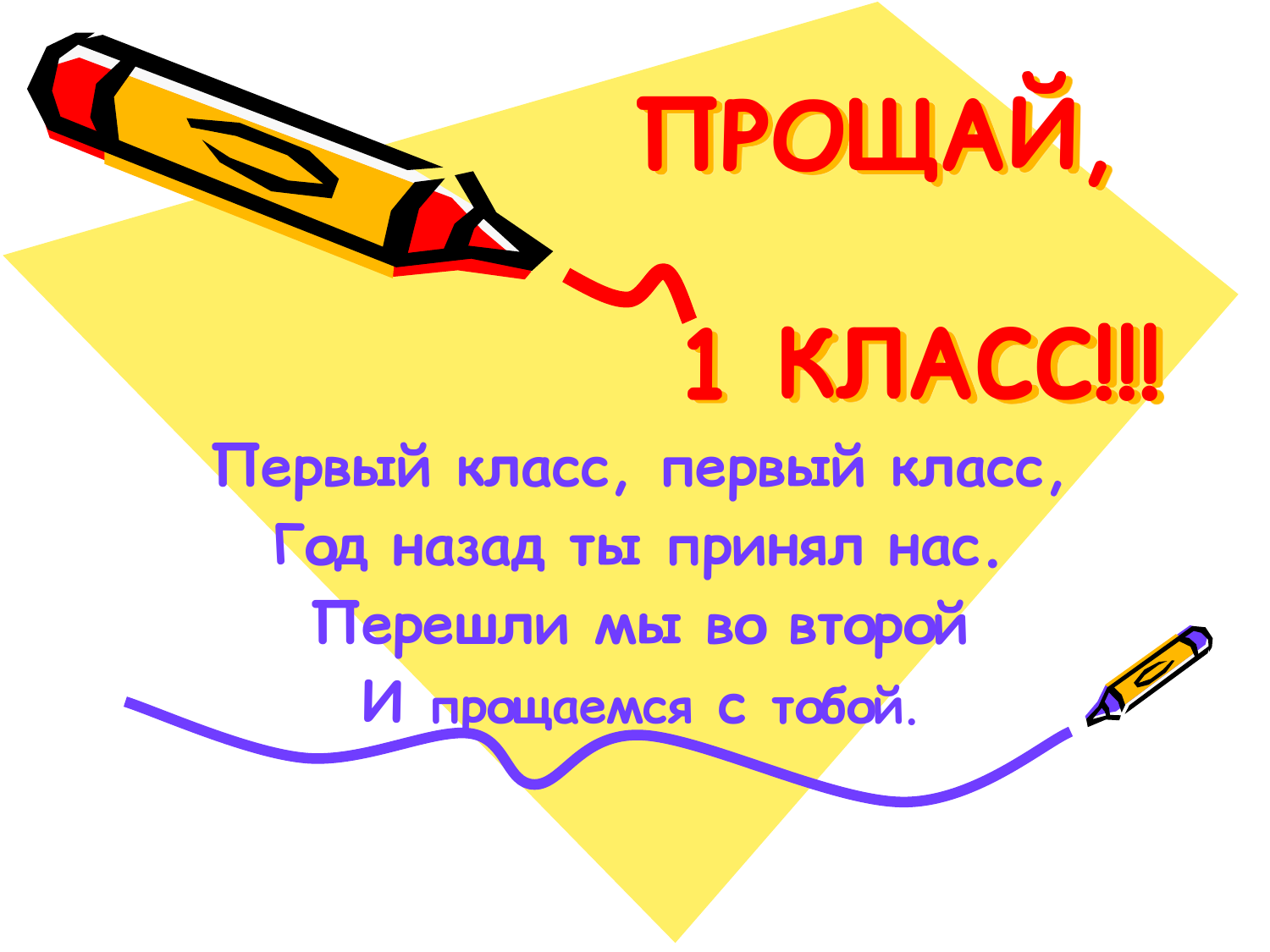

# ПРОЩАЙ, 1 КЛАСС!!!
Первый класс, первый класс,
Год назад ты принял нас.
Перешли мы во второй
И прощаемся с тобой.